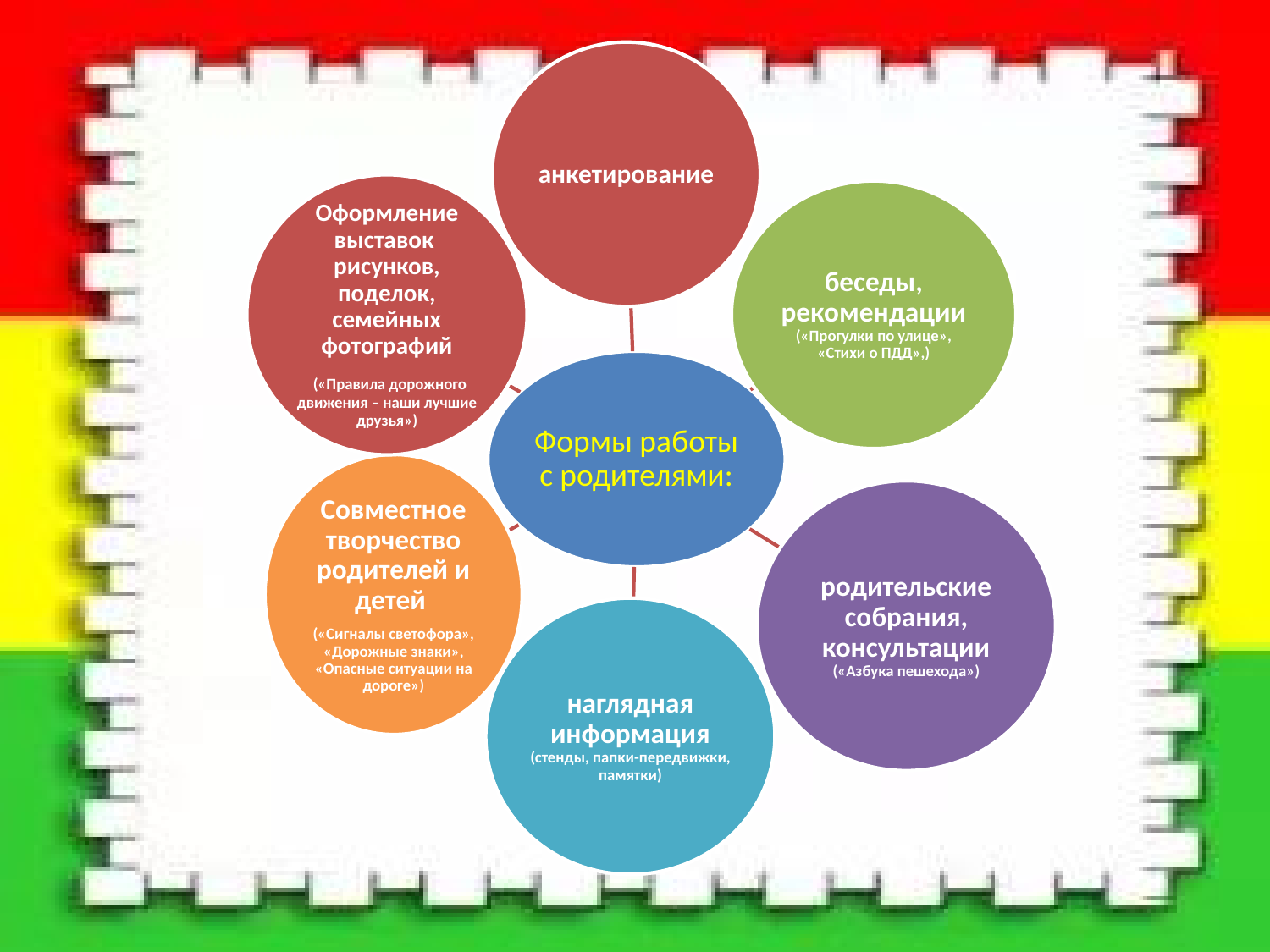

#
Формы работы с родителями:

анкетирование

беседы, рекомендации («Прогулки по улице», «Стихи о ПДД»,)

родительские собрания, консультации («Азбука пешехода»)

наглядная информация (стенды, папки-передвижки, памятки)

Совместное творчество родителей и детей
(«Сигналы светофора», «Дорожные знаки», «Опасные ситуации на дороге»)

Оформление выставок  рисунков, поделок, семейных фотографий
 («Правила дорожного движения – наши лучшие друзья»)